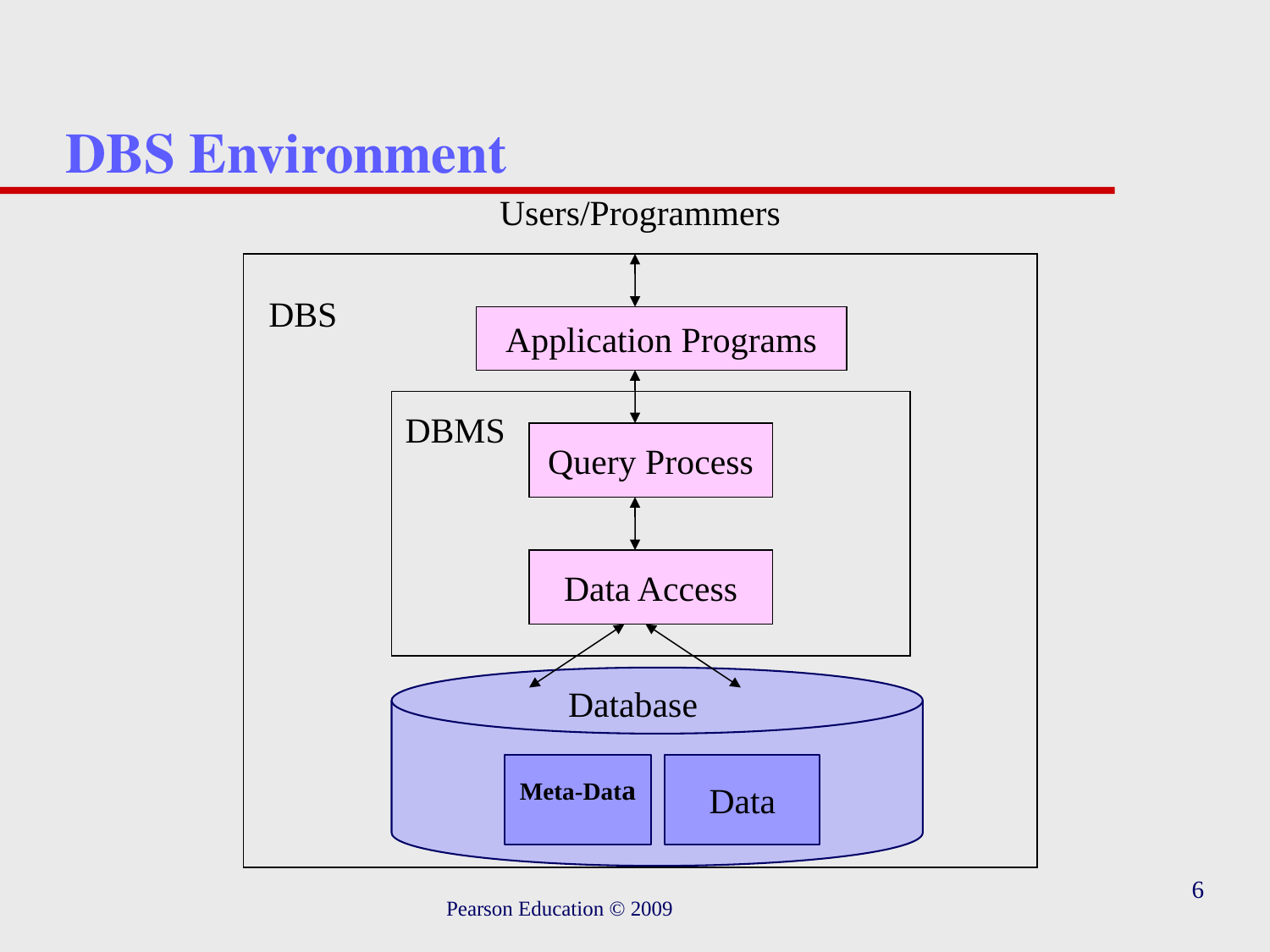

# DBS Environment
Users/Programmers

DBS
Application Programs

DBMS
Query Process

Data Access

Database

Meta-Data

Data
6
Pearson Education © 2009